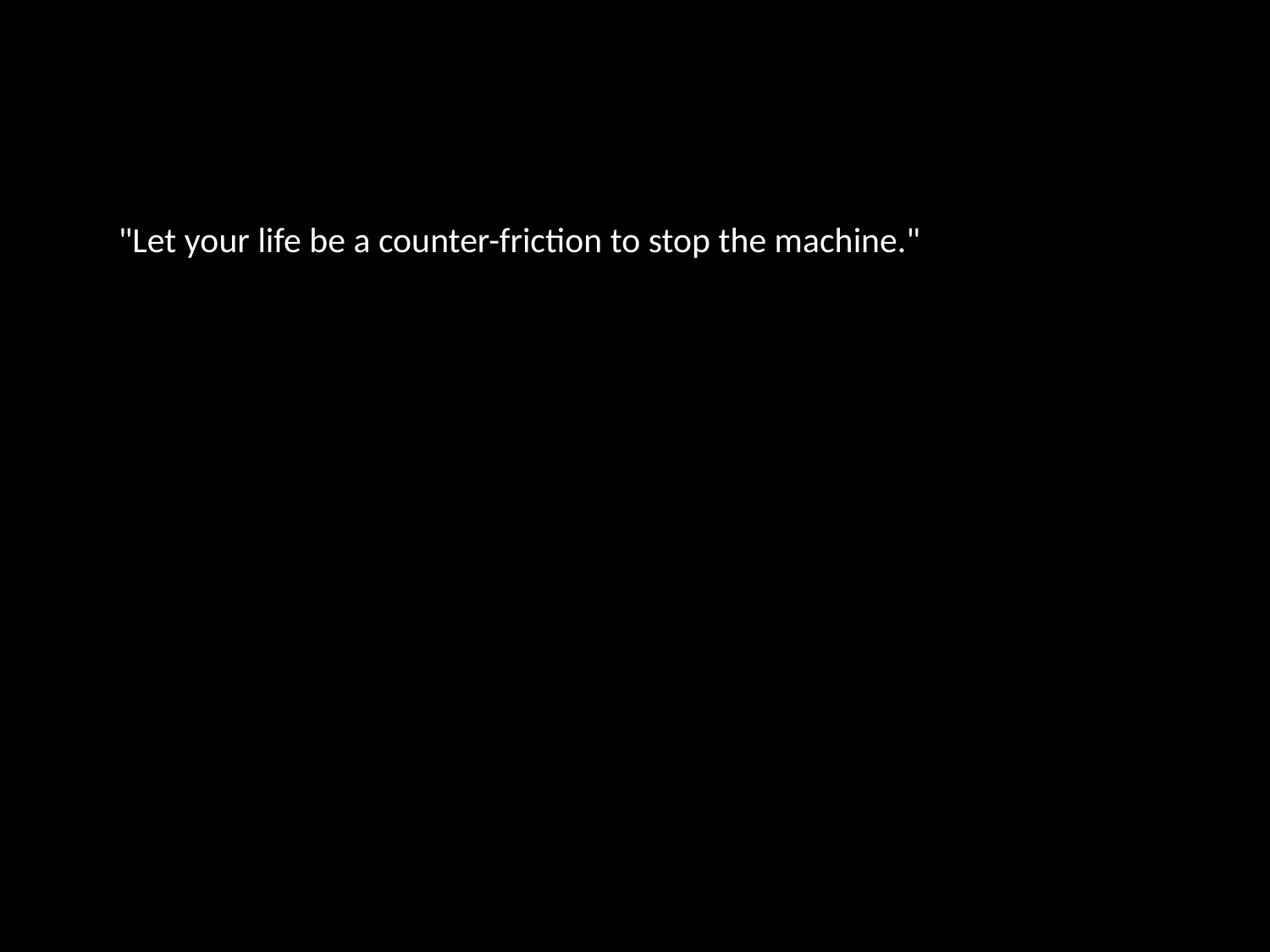

"Let your life be a counter-friction to stop the machine."